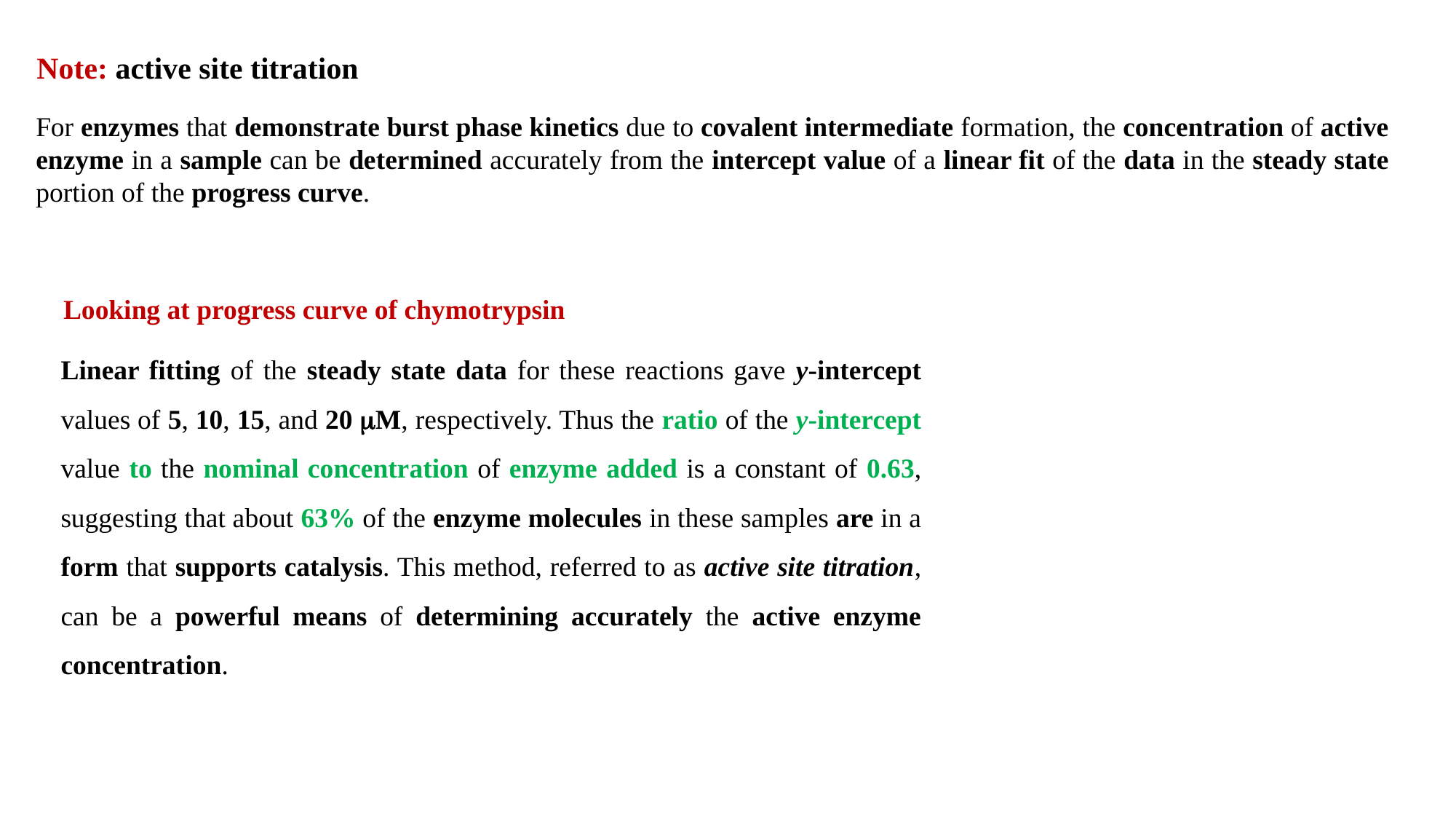

Note: active site titration
For enzymes that demonstrate burst phase kinetics due to covalent intermediate formation, the concentration of active enzyme in a sample can be determined accurately from the intercept value of a linear fit of the data in the steady state portion of the progress curve.
Looking at progress curve of chymotrypsin
Linear fitting of the steady state data for these reactions gave y-intercept values of 5, 10, 15, and 20 μM, respectively. Thus the ratio of the y-intercept value to the nominal concentration of enzyme added is a constant of 0.63, suggesting that about 63% of the enzyme molecules in these samples are in a form that supports catalysis. This method, referred to as active site titration, can be a powerful means of determining accurately the active enzyme concentration.